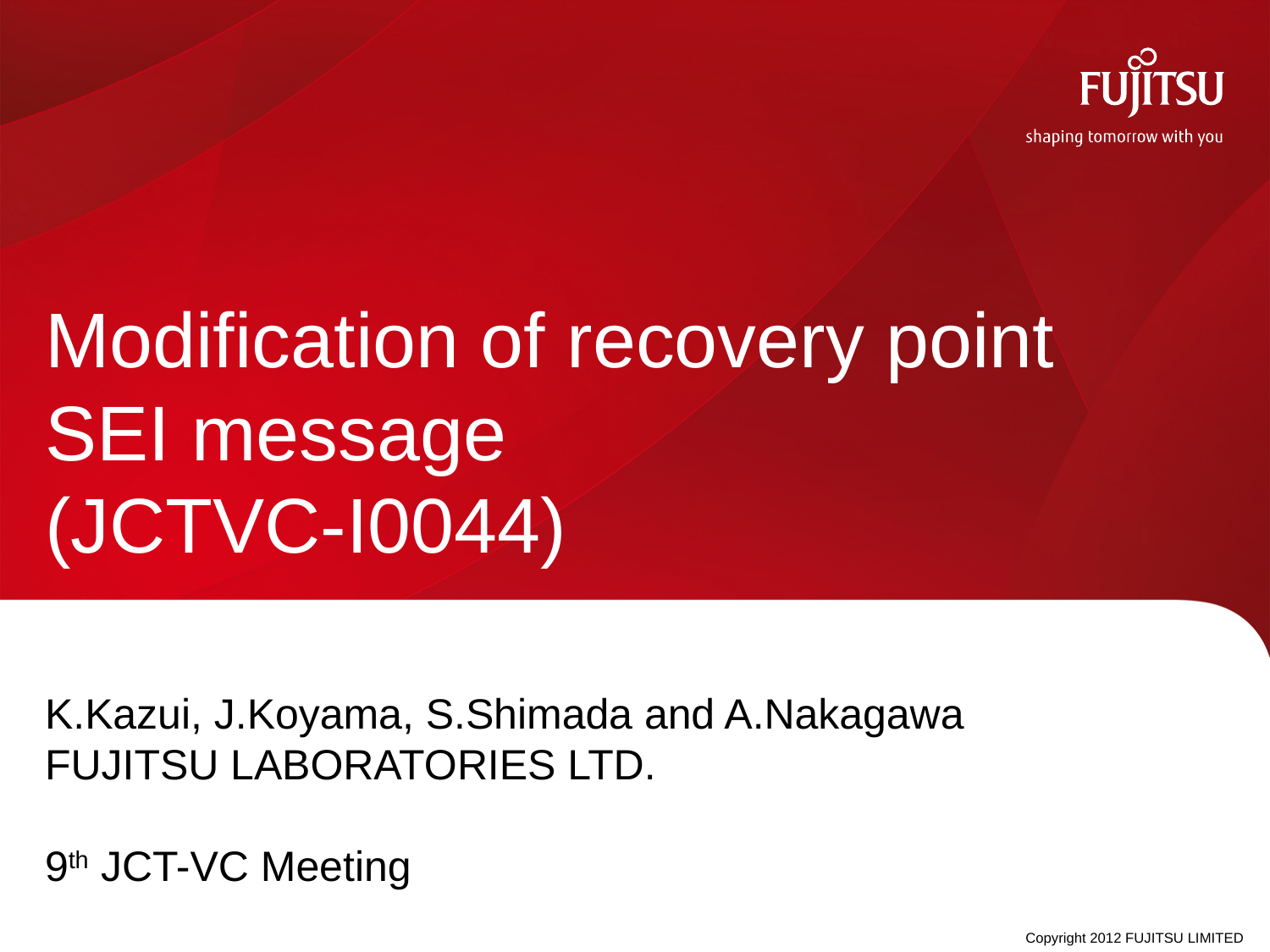

# Modification of recovery point SEI message (JCTVC-I0044)

K.Kazui, J.Koyama, S.Shimada and A.Nakagawa
FUJITSU LABORATORIES LTD.

9th JCT-VC Meeting
Copyright 2012 FUJITSU LIMITED